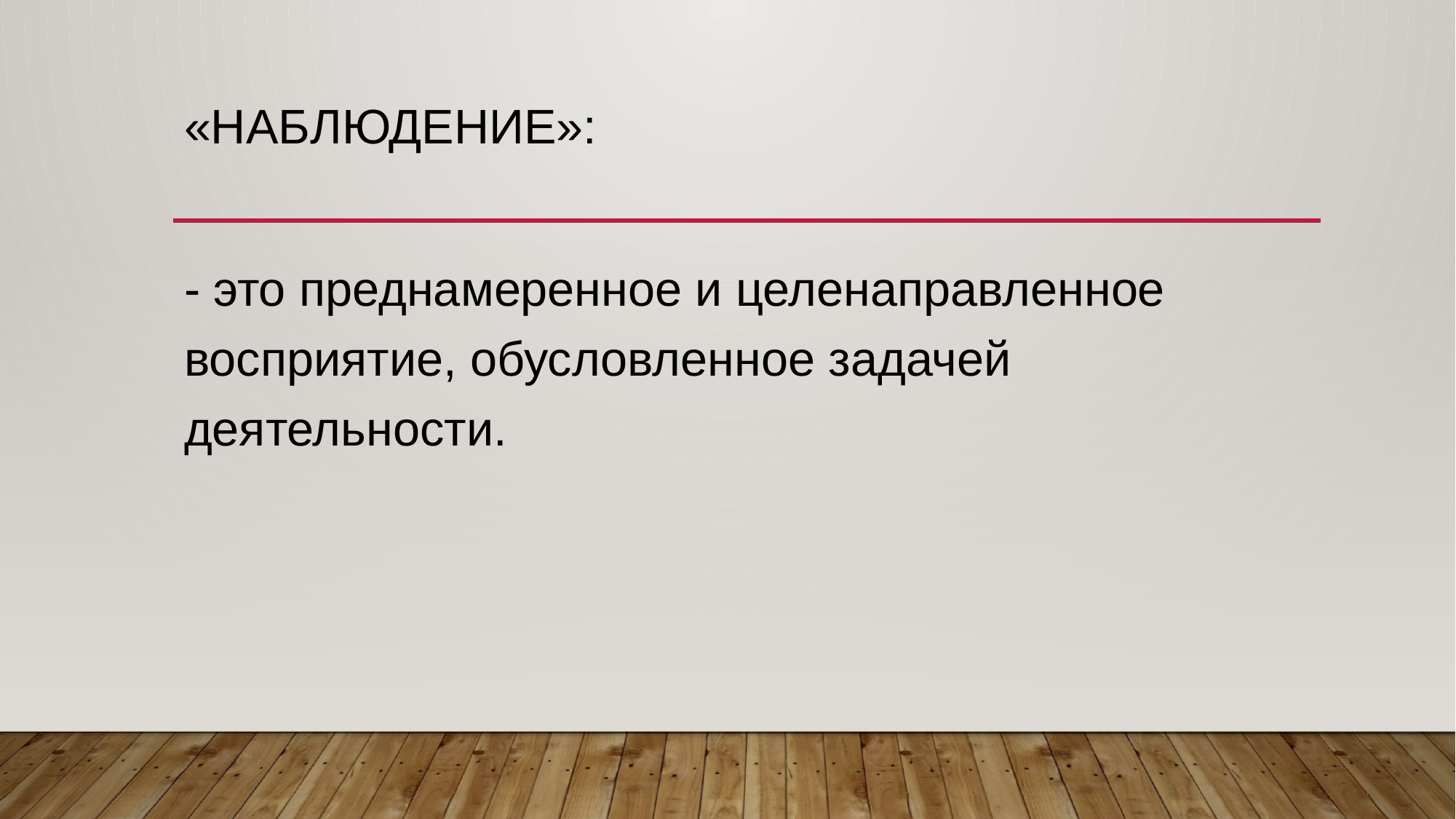

# «наблюдение»:
- это преднамеренное и целенаправленное восприятие, обусловленное задачей деятельности.